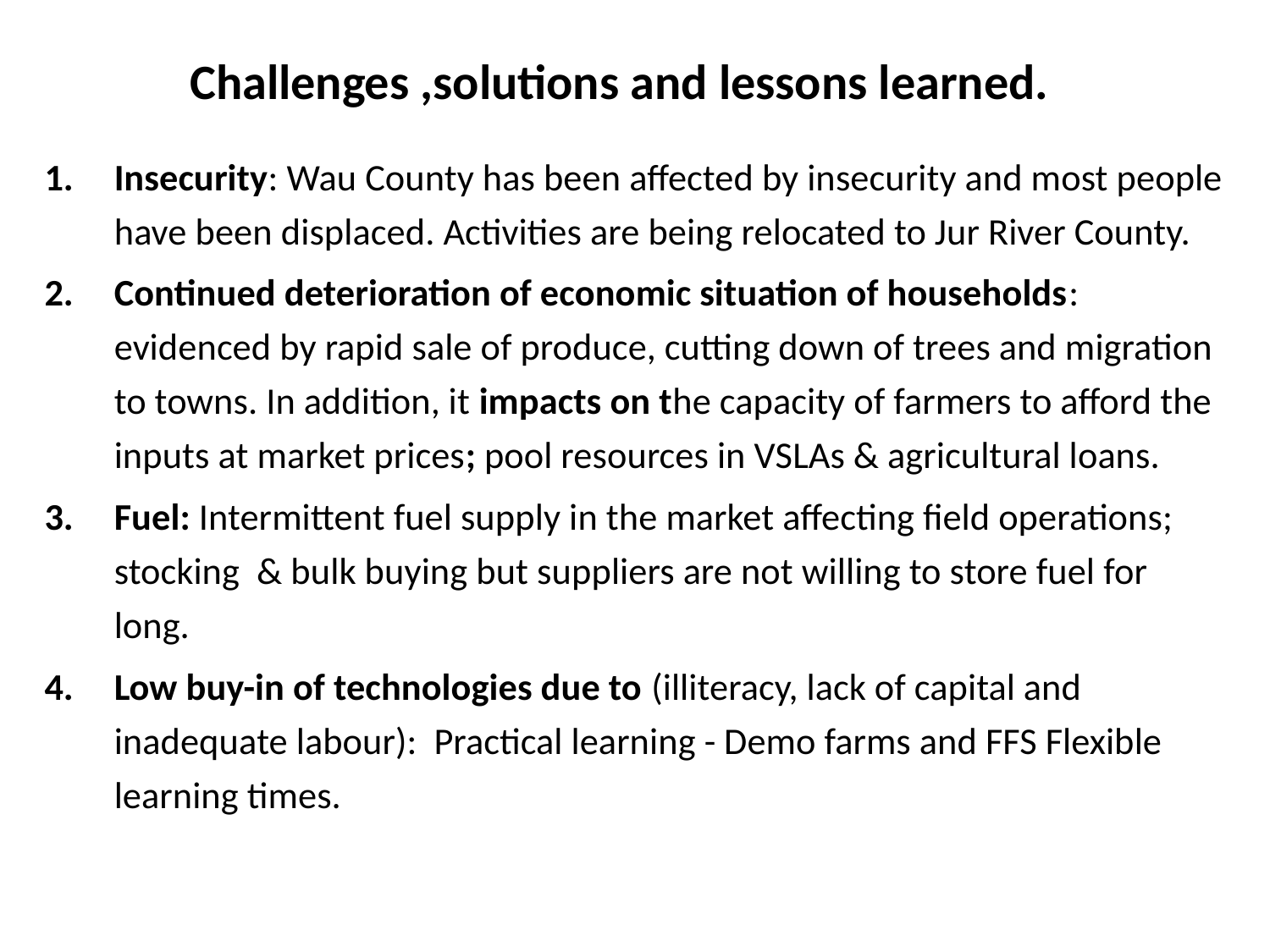

# Challenges ,solutions and lessons learned.
Insecurity: Wau County has been affected by insecurity and most people have been displaced. Activities are being relocated to Jur River County.
Continued deterioration of economic situation of households: evidenced by rapid sale of produce, cutting down of trees and migration to towns. In addition, it impacts on the capacity of farmers to afford the inputs at market prices; pool resources in VSLAs & agricultural loans.
Fuel: Intermittent fuel supply in the market affecting field operations; stocking  & bulk buying but suppliers are not willing to store fuel for long.
Low buy-in of technologies due to (illiteracy, lack of capital and inadequate labour):  Practical learning - Demo farms and FFS Flexible learning times.